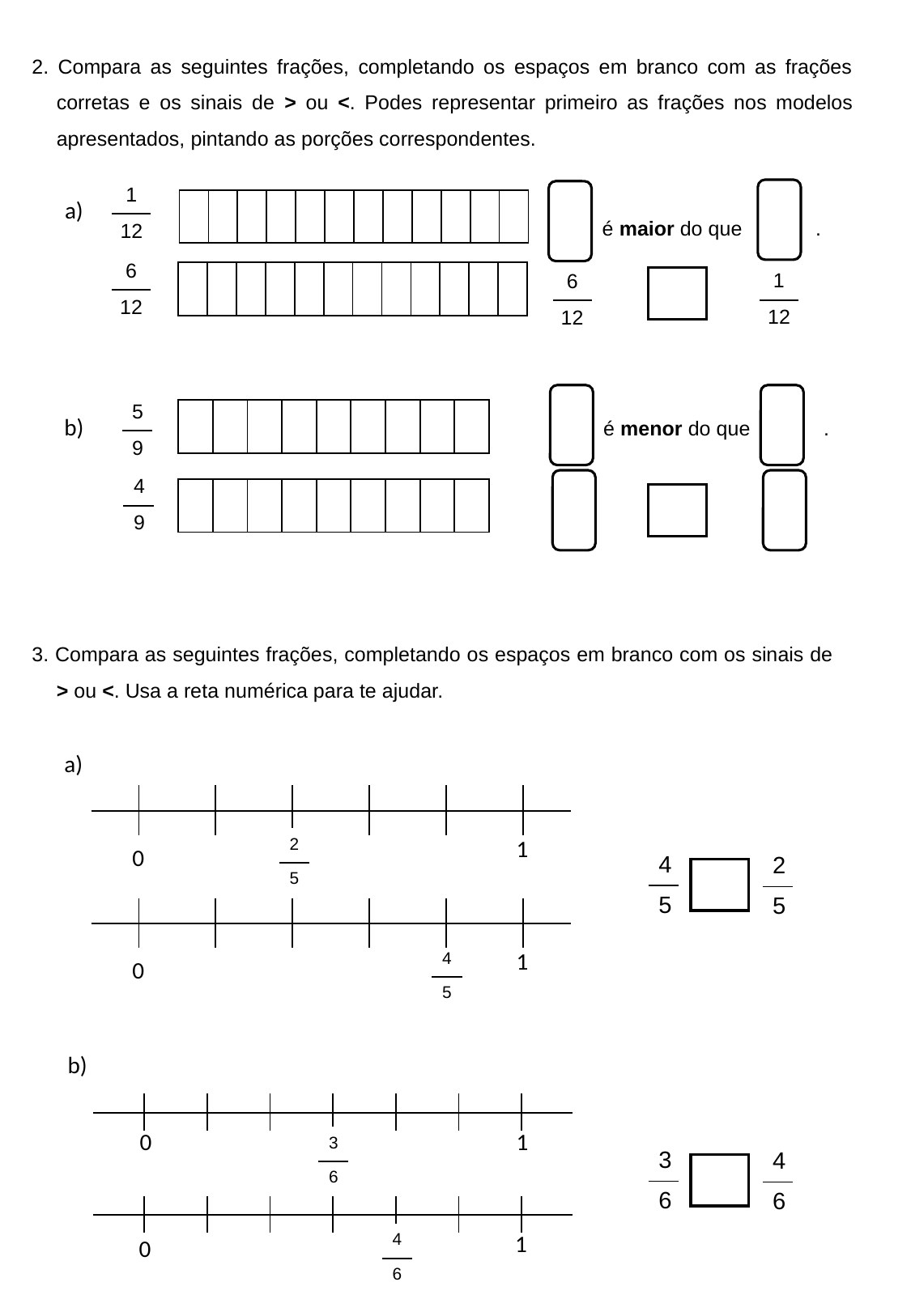

2. Compara as seguintes frações, completando os espaços em branco com as frações corretas e os sinais de > ou <. Podes representar primeiro as frações nos modelos apresentados, pintando as porções correspondentes.
| 1 |
| --- |
| 12 |

a)
|  |  |  |  |  |  |  |  |  |  |  |  |
| --- | --- | --- | --- | --- | --- | --- | --- | --- | --- | --- | --- |
é maior do que             .
| 6 |
| --- |
| 12 |
|  |  |  |  |  |  |  |  |  |  |  |  |
| --- | --- | --- | --- | --- | --- | --- | --- | --- | --- | --- | --- |
| 1 |
| --- |
| 12 |
| 6 |
| --- |
| 12 |

| 5 |
| --- |
| 9 |
é menor do que             .
|  |  |  |  |  |  |  |  |  |
| --- | --- | --- | --- | --- | --- | --- | --- | --- |
b)
| 4 |
| --- |
| 9 |

|  |  |  |  |  |  |  |  |  |
| --- | --- | --- | --- | --- | --- | --- | --- | --- |

3. Compara as seguintes frações, completando os espaços em branco com os sinais de    > ou <. Usa a reta numérica para te ajudar.
a)
|  |  |  |  |  |  |  |
| --- | --- | --- | --- | --- | --- | --- |
|  |  |  |  |  |  |  |
1
| 2 |
| --- |
| 5 |
0
| 4 |
| --- |
| 5 |
| 2 |
| --- |
| 5 |

|  |  |  |  |  |  |  |
| --- | --- | --- | --- | --- | --- | --- |
|  |  |  |  |  |  |  |
1
| 4 |
| --- |
| 5 |
0
b)
|  |  |  |  |  |  |  |  |
| --- | --- | --- | --- | --- | --- | --- | --- |
|  |  |  |  |  |  |  |  |
1
0
| 3 |
| --- |
| 6 |
| 3 |
| --- |
| 6 |
| 4 |
| --- |
| 6 |

|  |  |  |  |  |  |  |  |
| --- | --- | --- | --- | --- | --- | --- | --- |
|  |  |  |  |  |  |  |  |
1
| 4 |
| --- |
| 6 |
0